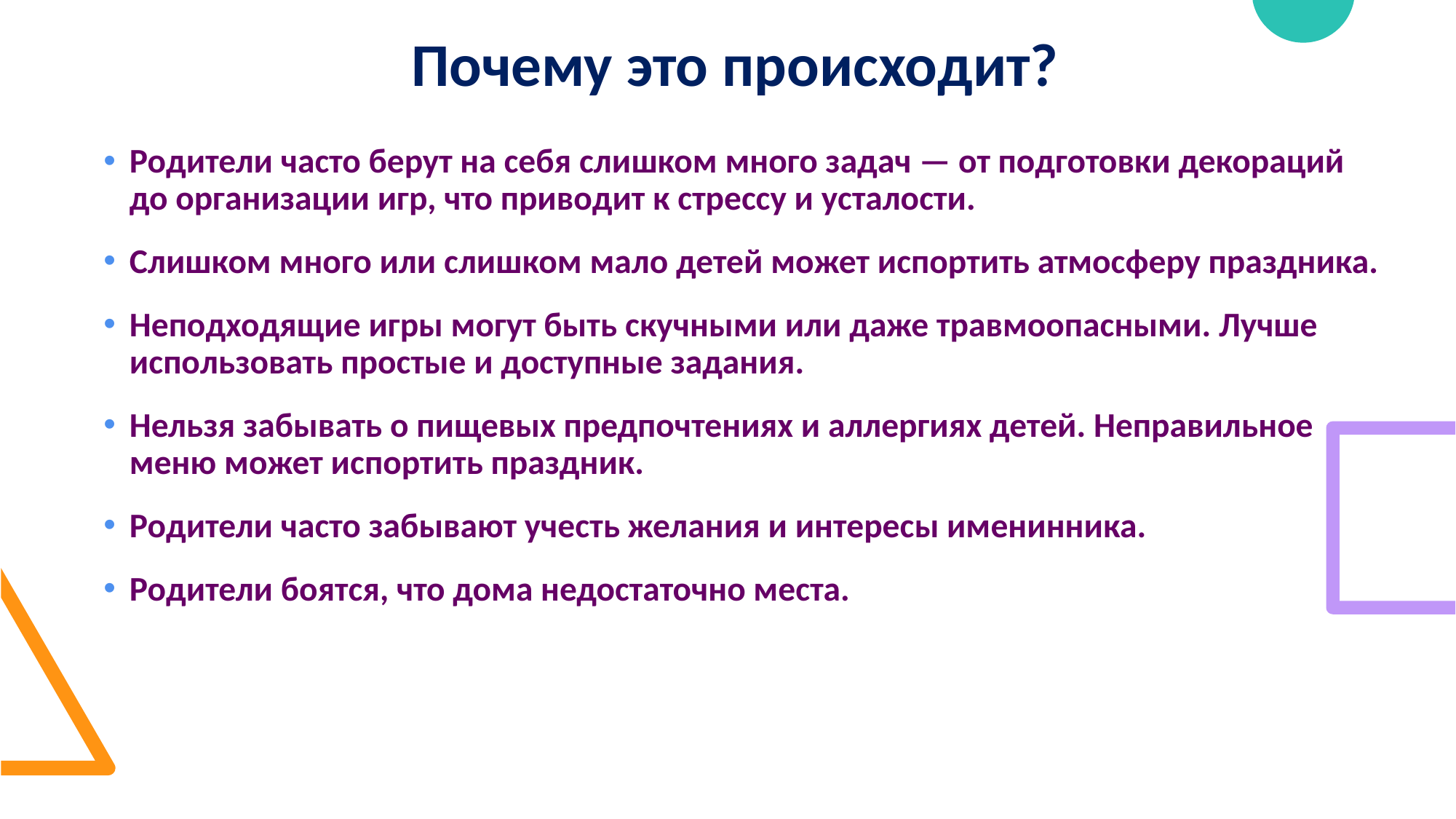

# Почему это происходит?
Родители часто берут на себя слишком много задач — от подготовки декораций до организации игр, что приводит к стрессу и усталости.
Слишком много или слишком мало детей может испортить атмосферу праздника.
Неподходящие игры могут быть скучными или даже травмоопасными. Лучше использовать простые и доступные задания.
Нельзя забывать о пищевых предпочтениях и аллергиях детей. Неправильное меню может испортить праздник.
Родители часто забывают учесть желания и интересы именинника.
Родители боятся, что дома недостаточно места.